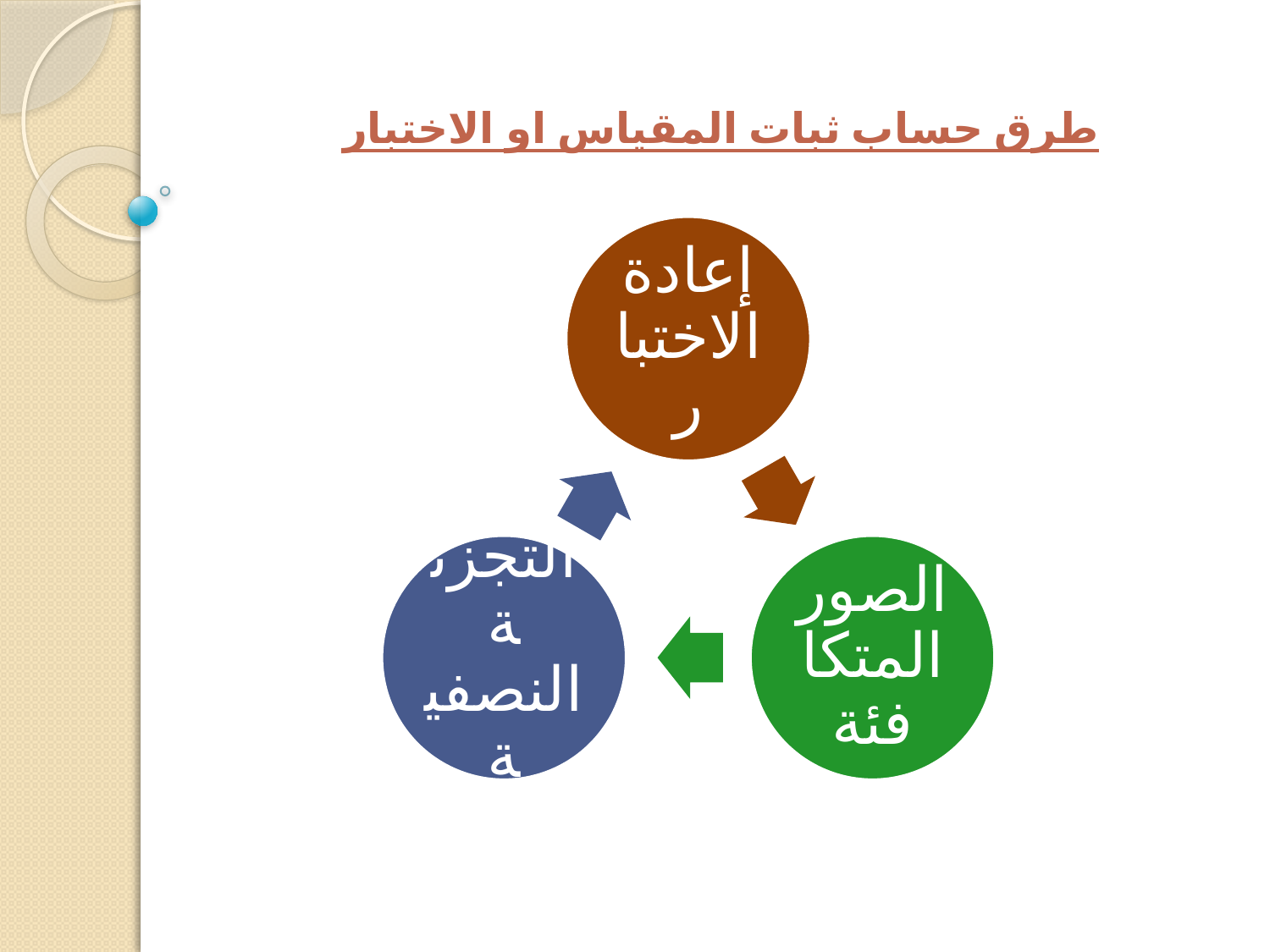

طرق حساب ثبات المقياس او الاختبار
إعادة الاختبار

الصور المتكافئة

التجزئة النصفية